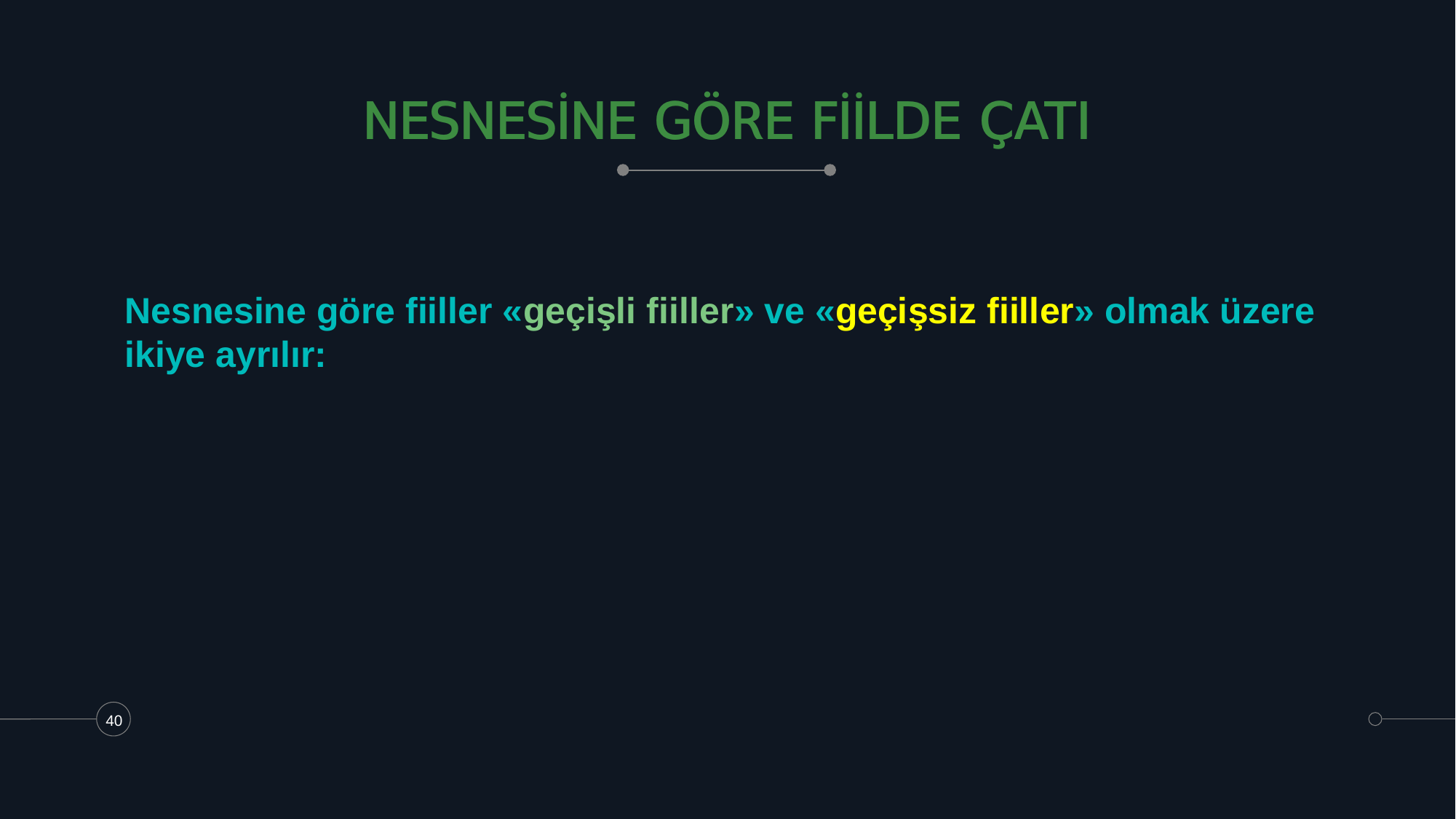

# NESNESİNE GÖRE FİİLDE ÇATI
Nesnesine göre fiiller «geçişli fiiller» ve «geçişsiz fiiller» olmak üzere ikiye ayrılır:
40